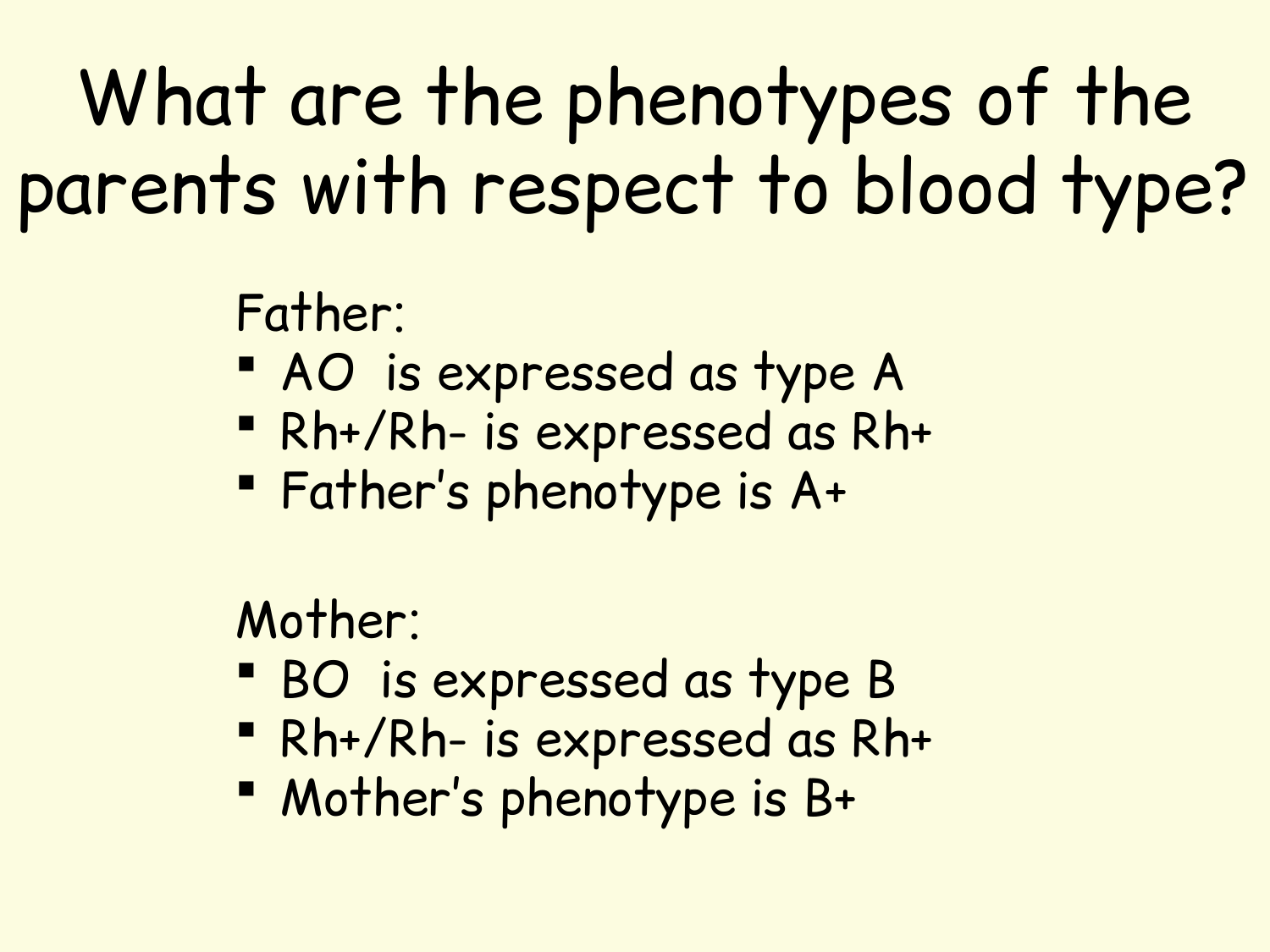

# What are the phenotypes of the parents with respect to blood type?
Father:
 AO  is expressed as type A
 Rh+/Rh- is expressed as Rh+
 Father’s phenotype is A+
Mother:
 BO  is expressed as type B
 Rh+/Rh- is expressed as Rh+
 Mother’s phenotype is B+